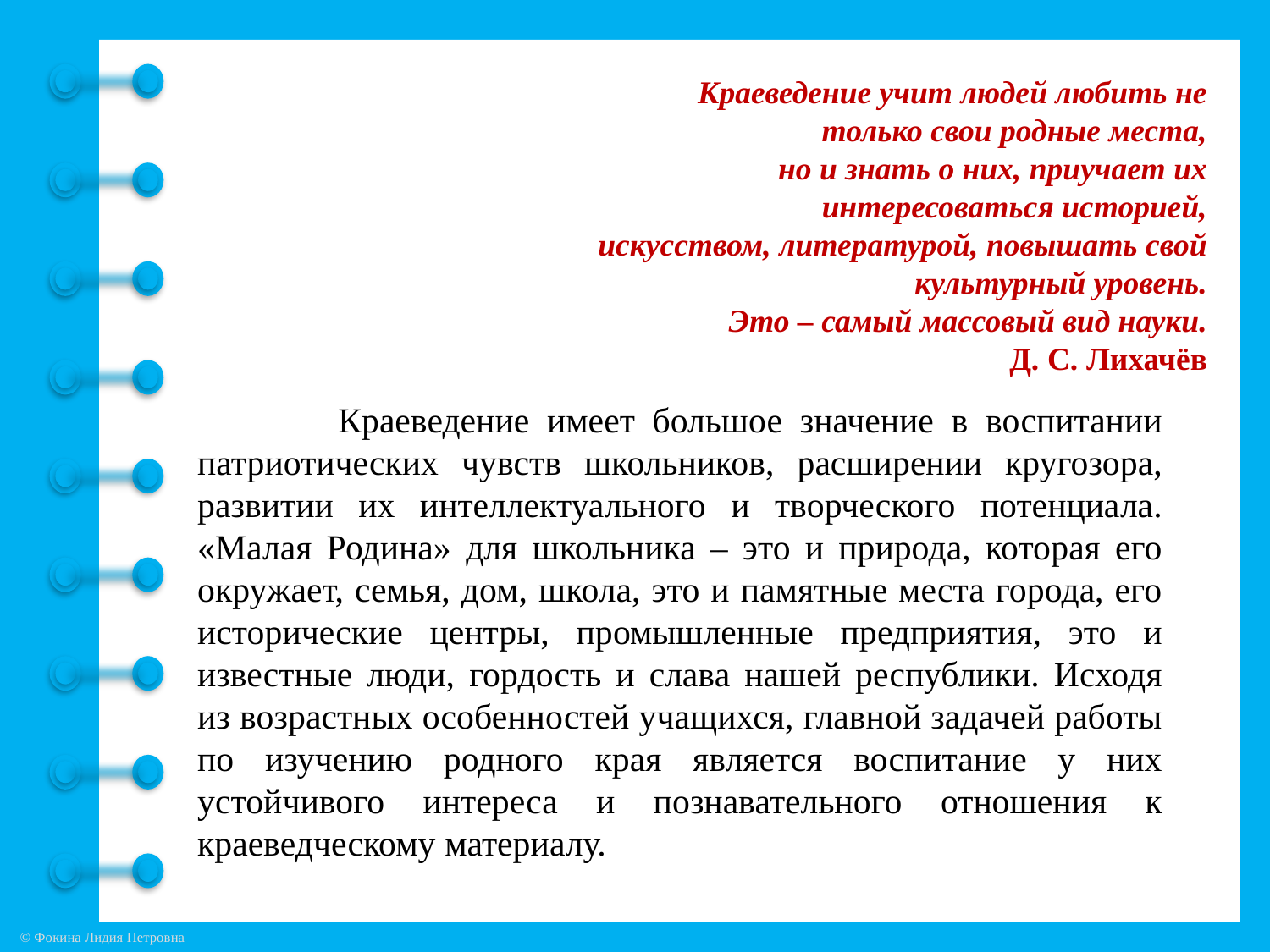

Краеведение учит людей любить не только свои родные места,
 но и знать о них, приучает их интересоваться историей,
искусством, литературой, повышать свой культурный уровень.
Это – самый массовый вид науки.
Д. С. Лихачёв
        Краеведение имеет большое значение в воспитании патриотических чувств школьников, расширении кругозора, развитии их интеллектуального и творческого потенциала. «Малая Родина» для школьника – это и природа, которая его окружает, семья, дом, школа, это и памятные места города, его исторические центры, промышленные предприятия, это и известные люди, гордость и слава нашей республики. Исходя из возрастных особенностей учащихся, главной задачей работы по изучению родного края является воспитание у них устойчивого интереса и познавательного отношения к краеведческому материалу.